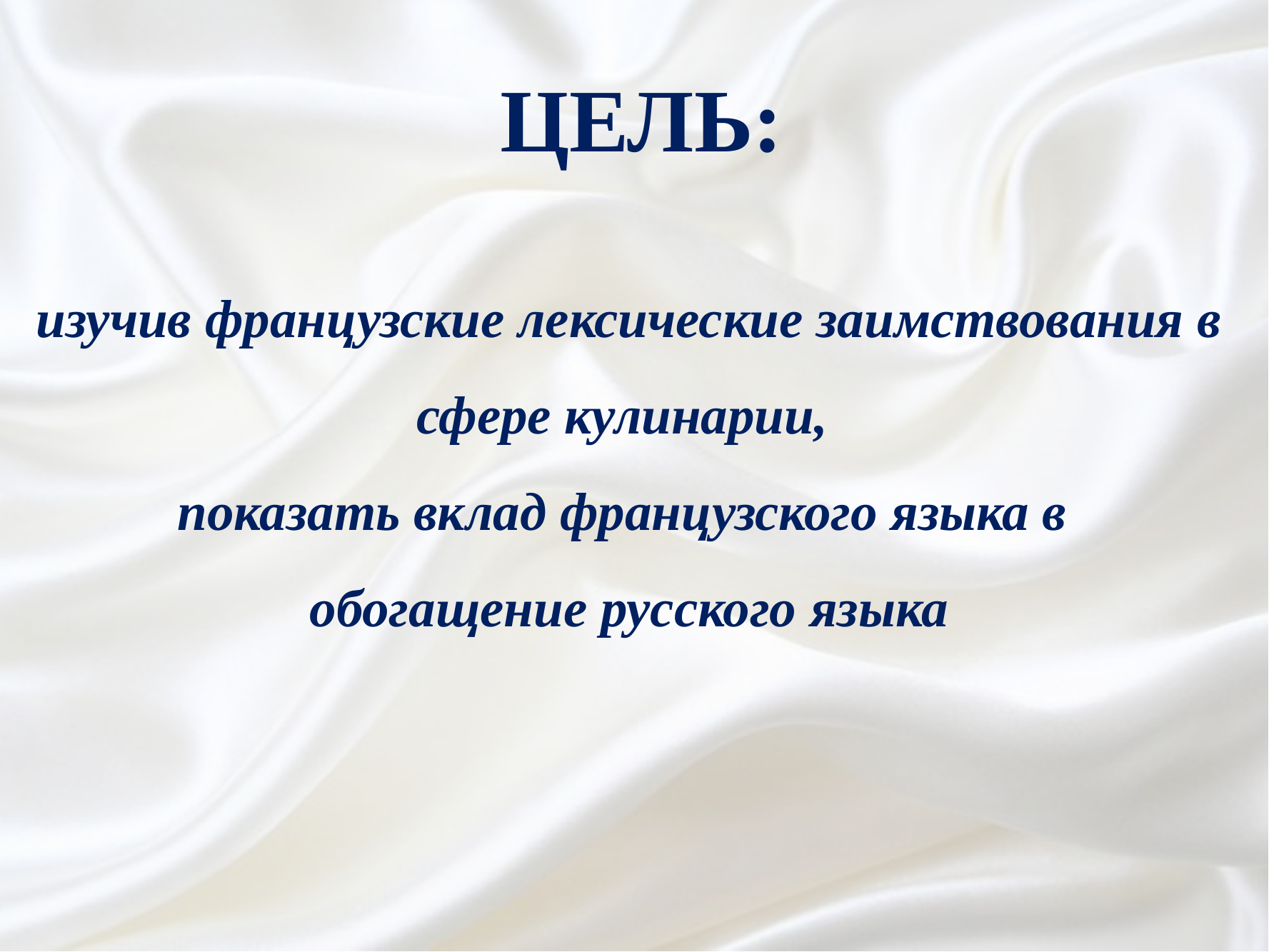

Цель:
изучив французские лексические заимствования в сфере кулинарии,
показать вклад французского языка в
обогащение русского языка